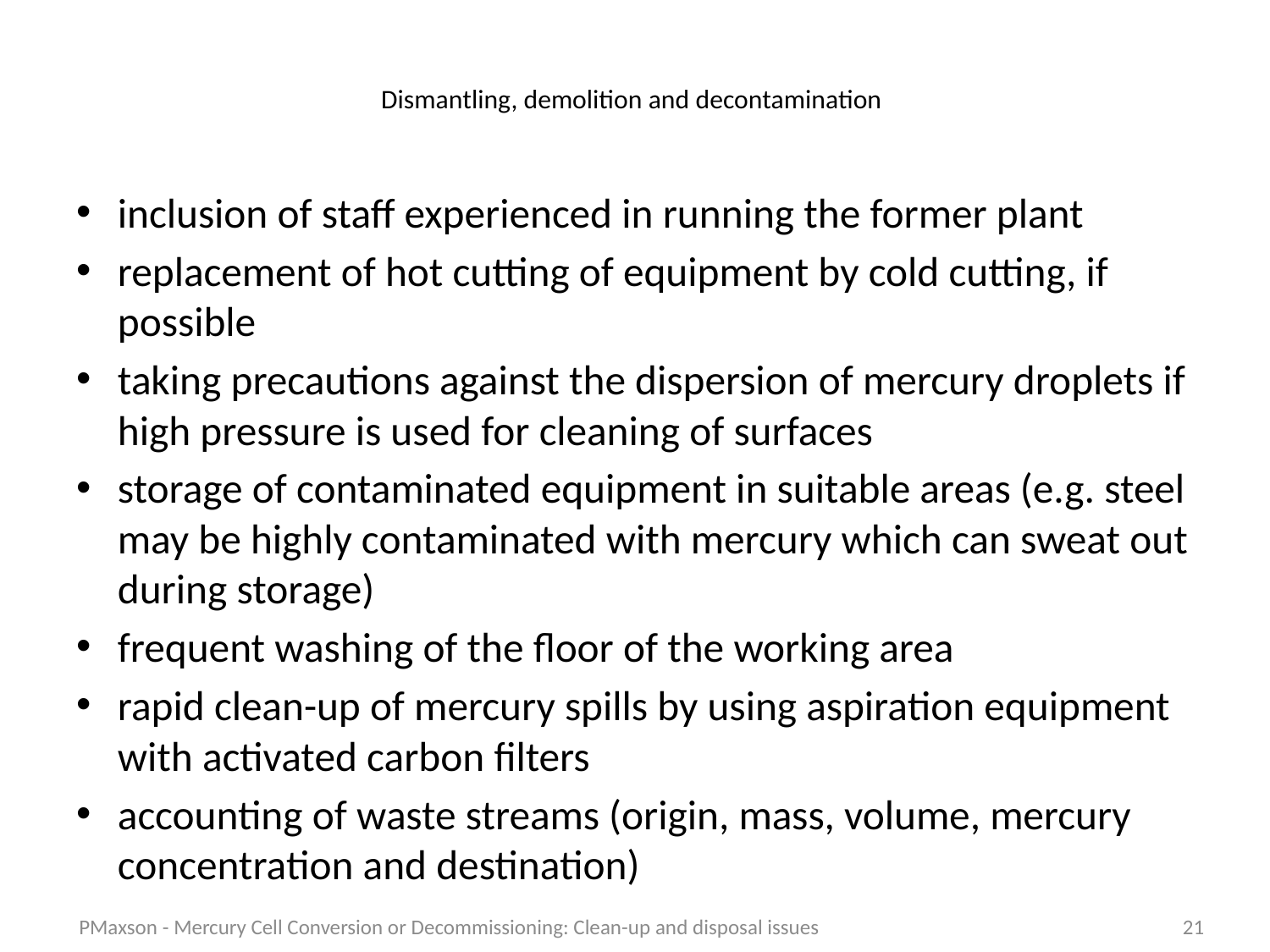

# Dismantling, demolition and decontamination
inclusion of staff experienced in running the former plant
replacement of hot cutting of equipment by cold cutting, if possible
taking precautions against the dispersion of mercury droplets if high pressure is used for cleaning of surfaces
storage of contaminated equipment in suitable areas (e.g. steel may be highly contaminated with mercury which can sweat out during storage)
frequent washing of the floor of the working area
rapid clean-up of mercury spills by using aspiration equipment with activated carbon filters
accounting of waste streams (origin, mass, volume, mercury concentration and destination)

PMaxson - Mercury Cell Conversion or Decommissioning: Clean-up and disposal issues
21